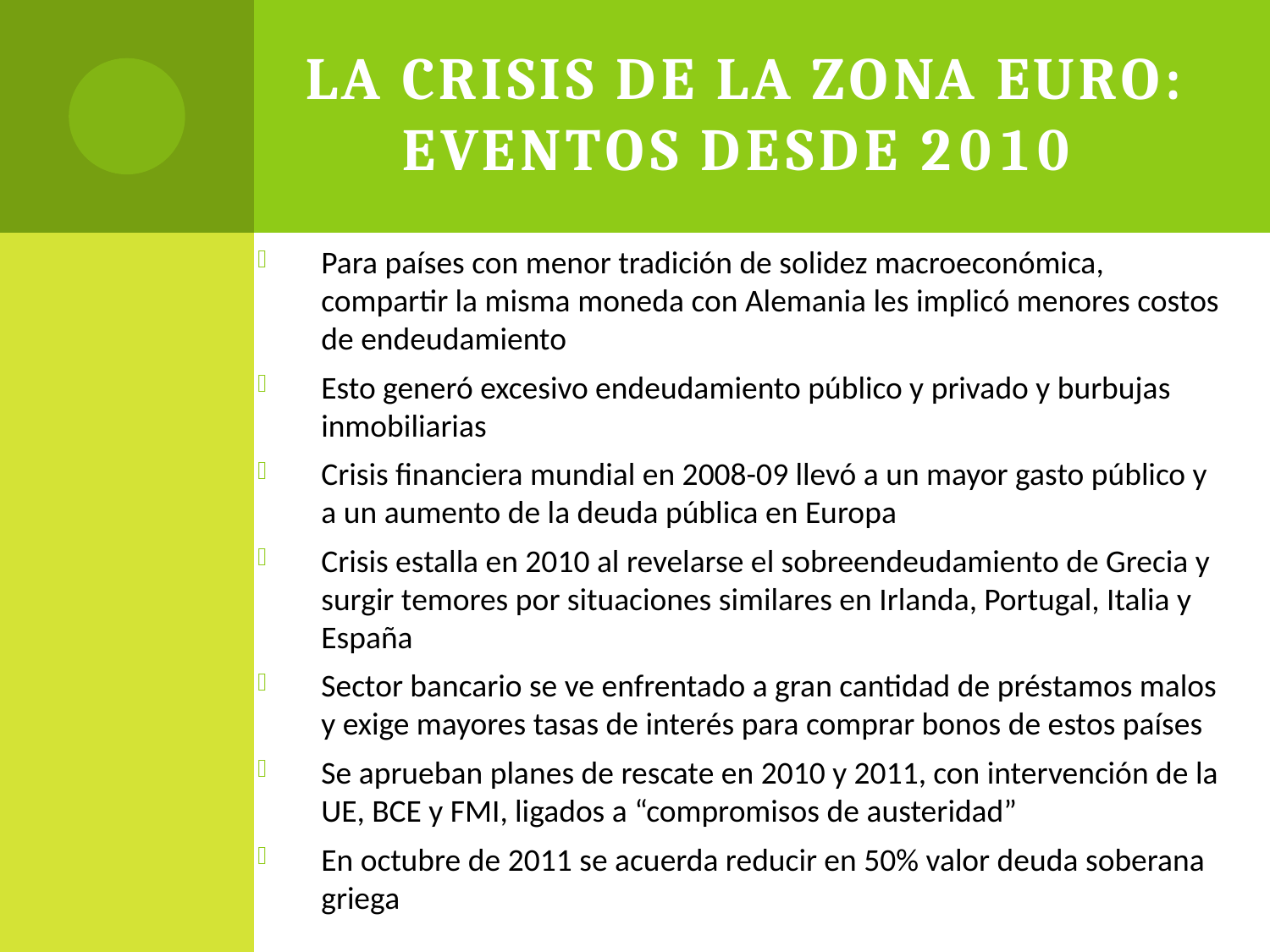

# La crisis de la zona Euro: Eventos desde 2010
Para países con menor tradición de solidez macroeconómica, compartir la misma moneda con Alemania les implicó menores costos de endeudamiento
Esto generó excesivo endeudamiento público y privado y burbujas inmobiliarias
Crisis financiera mundial en 2008-09 llevó a un mayor gasto público y a un aumento de la deuda pública en Europa
Crisis estalla en 2010 al revelarse el sobreendeudamiento de Grecia y surgir temores por situaciones similares en Irlanda, Portugal, Italia y España
Sector bancario se ve enfrentado a gran cantidad de préstamos malos y exige mayores tasas de interés para comprar bonos de estos países
Se aprueban planes de rescate en 2010 y 2011, con intervención de la UE, BCE y FMI, ligados a “compromisos de austeridad”
En octubre de 2011 se acuerda reducir en 50% valor deuda soberana griega